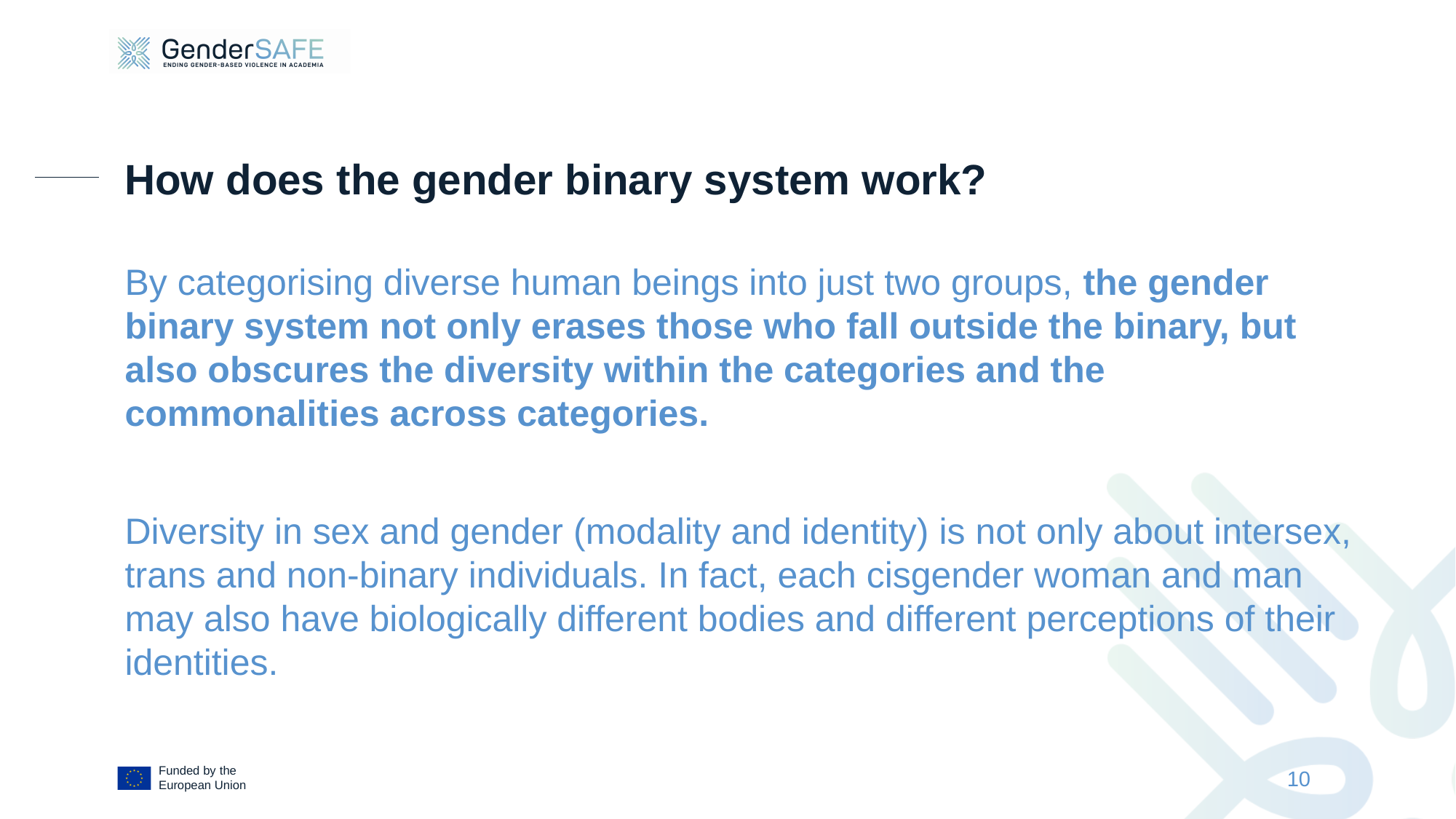

# How does the gender binary system work?
By categorising diverse human beings into just two groups, the gender binary system not only erases those who fall outside the binary, but also obscures the diversity within the categories and the commonalities across categories.

Diversity in sex and gender (modality and identity) is not only about intersex, trans and non-binary individuals. In fact, each cisgender woman and man may also have biologically different bodies and different perceptions of their identities.

10